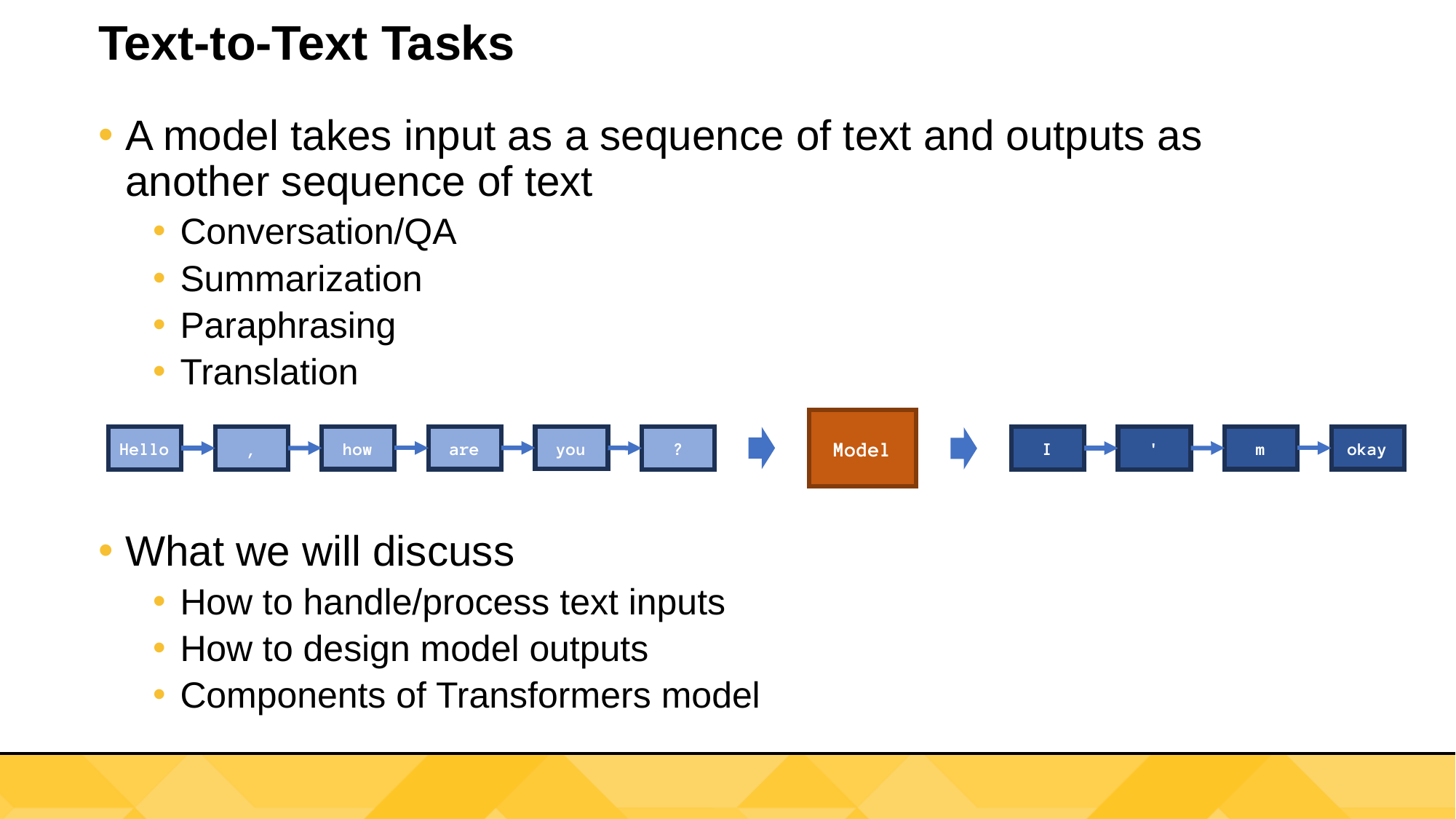

# Text-to-Text Tasks
A model takes input as a sequence of text and outputs as another sequence of text
Conversation/QA
Summarization
Paraphrasing
Translation

What we will discuss
How to handle/process text inputs
How to design model outputs
Components of Transformers model
Model
you
how
are
m
okay
Hello
,
?

I
'